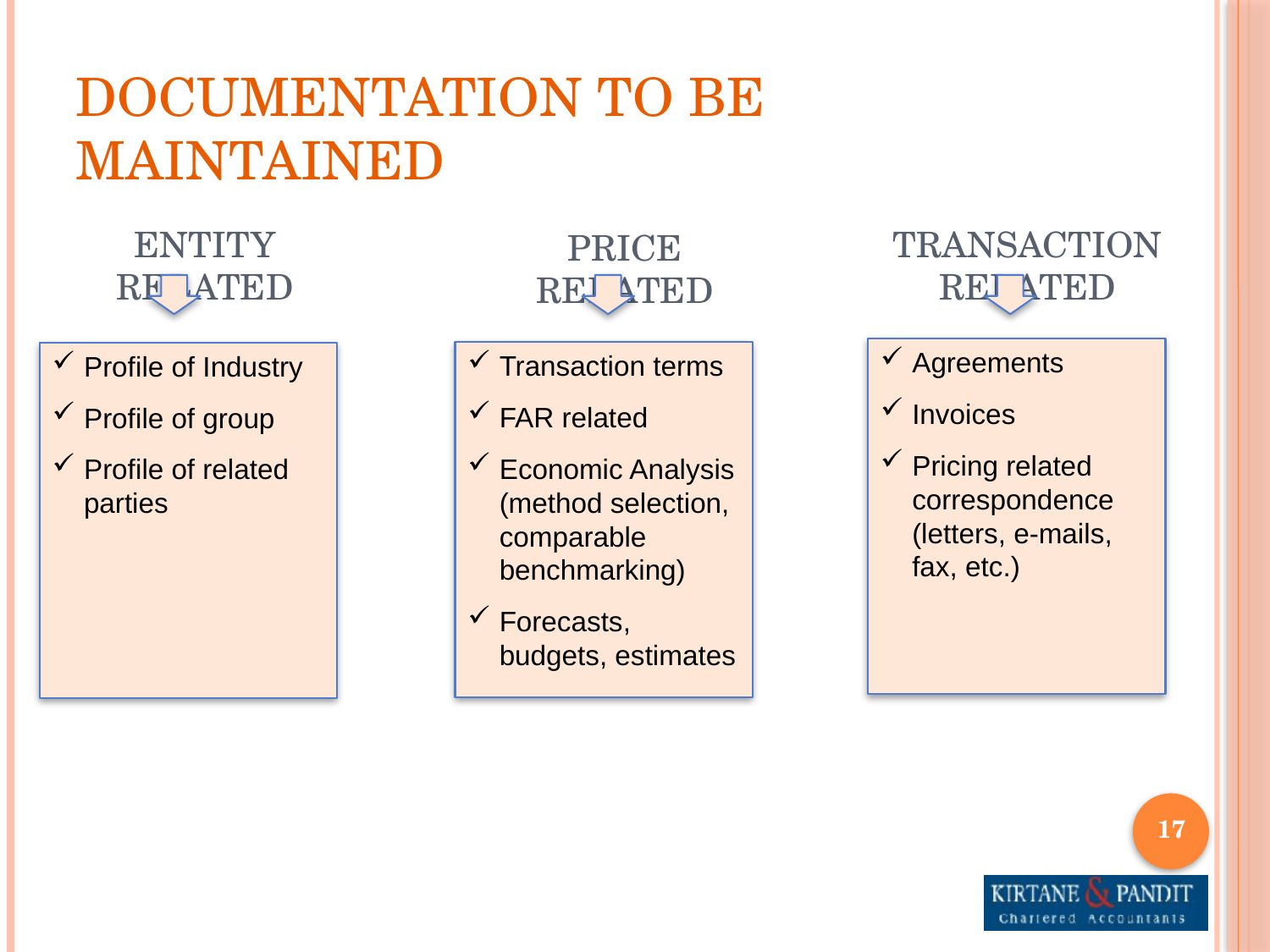

# Documentation to be maintained
Entity Related
Transaction Related
Price Related

Agreements
Invoices
Pricing related correspondence (letters, e-mails, fax, etc.)
Transaction terms
FAR related
Economic Analysis (method selection, comparable benchmarking)
Forecasts, budgets, estimates
Profile of Industry
Profile of group
Profile of related parties
17